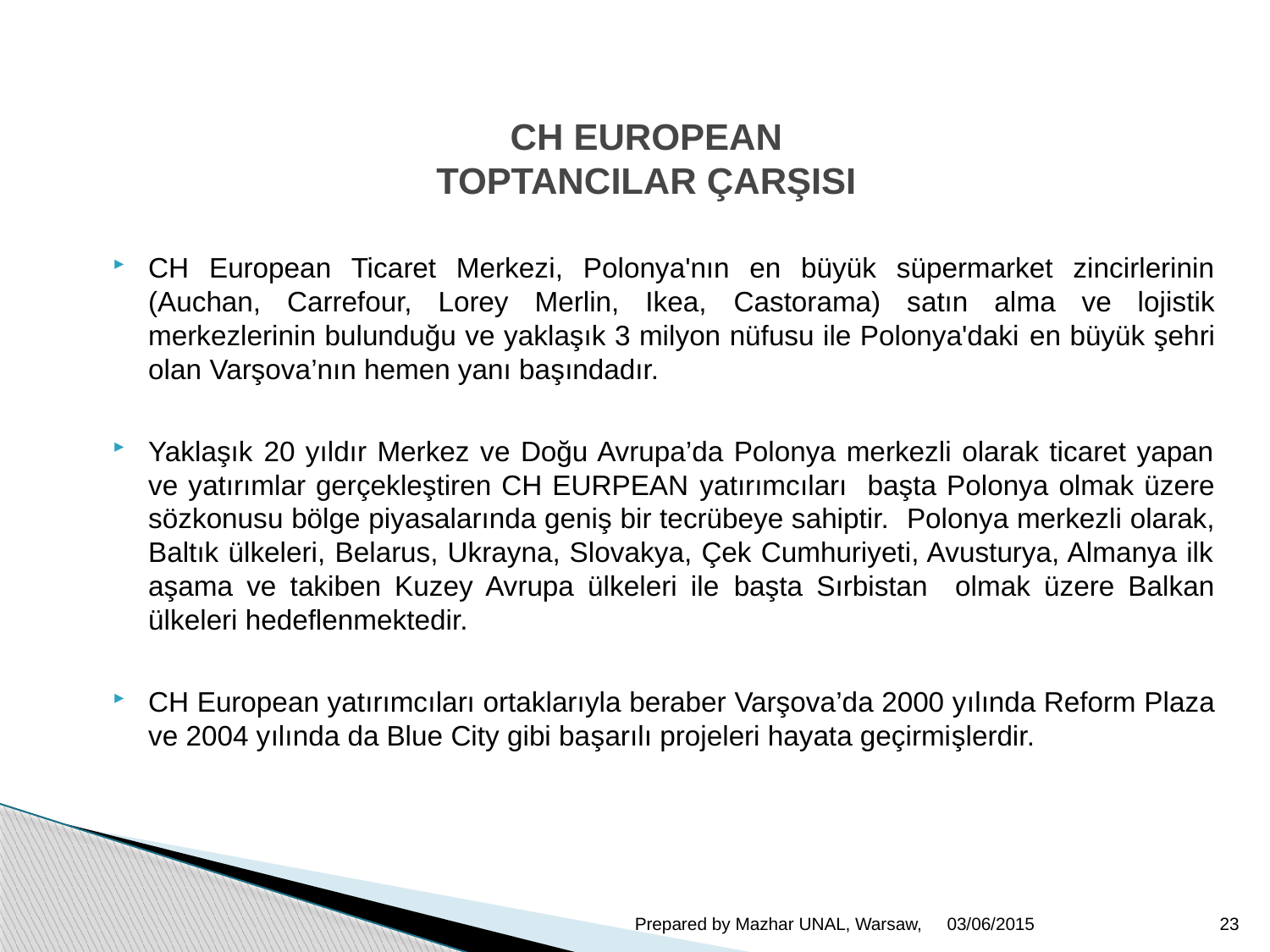

# CH EUROPEAN TOPTANCILAR ÇARŞISI
CH European Ticaret Merkezi, Polonya'nın en büyük süpermarket zincirlerinin (Auchan, Carrefour, Lorey Merlin, Ikea, Castorama) satın alma ve lojistik merkezlerinin bulunduğu ve yaklaşık 3 milyon nüfusu ile Polonya'daki en büyük şehri olan Varşova’nın hemen yanı başındadır.

Yaklaşık 20 yıldır Merkez ve Doğu Avrupa’da Polonya merkezli olarak ticaret yapan ve yatırımlar gerçekleştiren CH EURPEAN yatırımcıları  başta Polonya olmak üzere sözkonusu bölge piyasalarında geniş bir tecrübeye sahiptir.  Polonya merkezli olarak, Baltık ülkeleri, Belarus, Ukrayna, Slovakya, Çek Cumhuriyeti, Avusturya, Almanya ilk aşama ve takiben Kuzey Avrupa ülkeleri ile başta Sırbistan  olmak üzere Balkan ülkeleri hedeflenmektedir.

CH European yatırımcıları ortaklarıyla beraber Varşova’da 2000 yılında Reform Plaza ve 2004 yılında da Blue City gibi başarılı projeleri hayata geçirmişlerdir.
Prepared by Mazhar UNAL, Warsaw,
03/06/2015
23